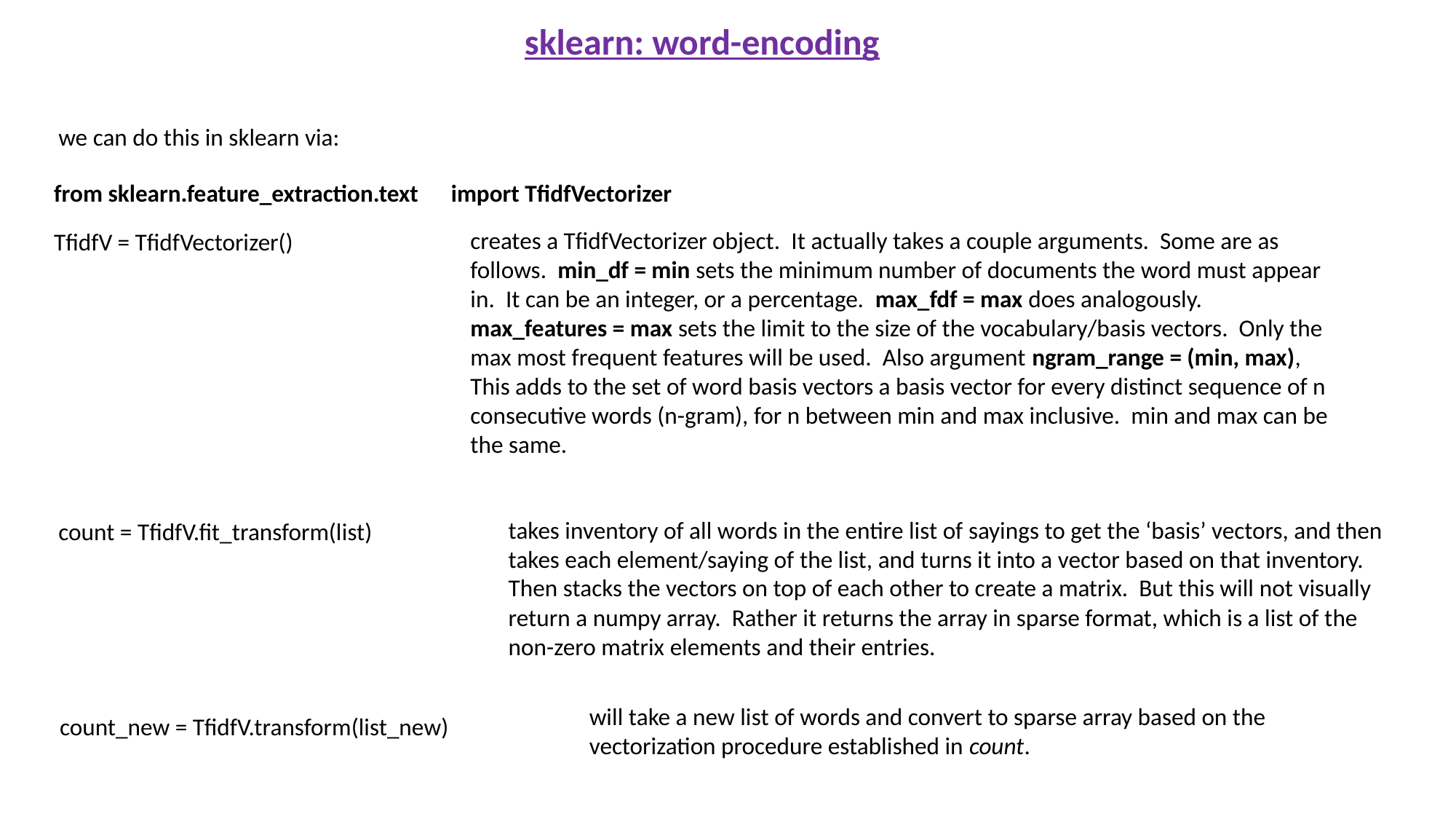

sklearn: word-encoding
we can do this in sklearn via:
from sklearn.feature_extraction.text      import TfidfVectorizer
creates a TfidfVectorizer object.  It actually takes a couple arguments.  Some are as follows.  min_df = min sets the minimum number of documents the word must appear in.  It can be an integer, or a percentage.  max_fdf = max does analogously.  max_features = max sets the limit to the size of the vocabulary/basis vectors.  Only the max most frequent features will be used.  Also argument ngram_range = (min, max),  This adds to the set of word basis vectors a basis vector for every distinct sequence of n consecutive words (n-gram), for n between min and max inclusive.  min and max can be the same.
TfidfV = TfidfVectorizer()
takes inventory of all words in the entire list of sayings to get the ‘basis’ vectors, and then takes each element/saying of the list, and turns it into a vector based on that inventory.  Then stacks the vectors on top of each other to create a matrix.  But this will not visually return a numpy array.  Rather it returns the array in sparse format, which is a list of the non-zero matrix elements and their entries.
count = TfidfV.fit_transform(list)
will take a new list of words and convert to sparse array based on the vectorization procedure established in count.
count_new = TfidfV.transform(list_new)